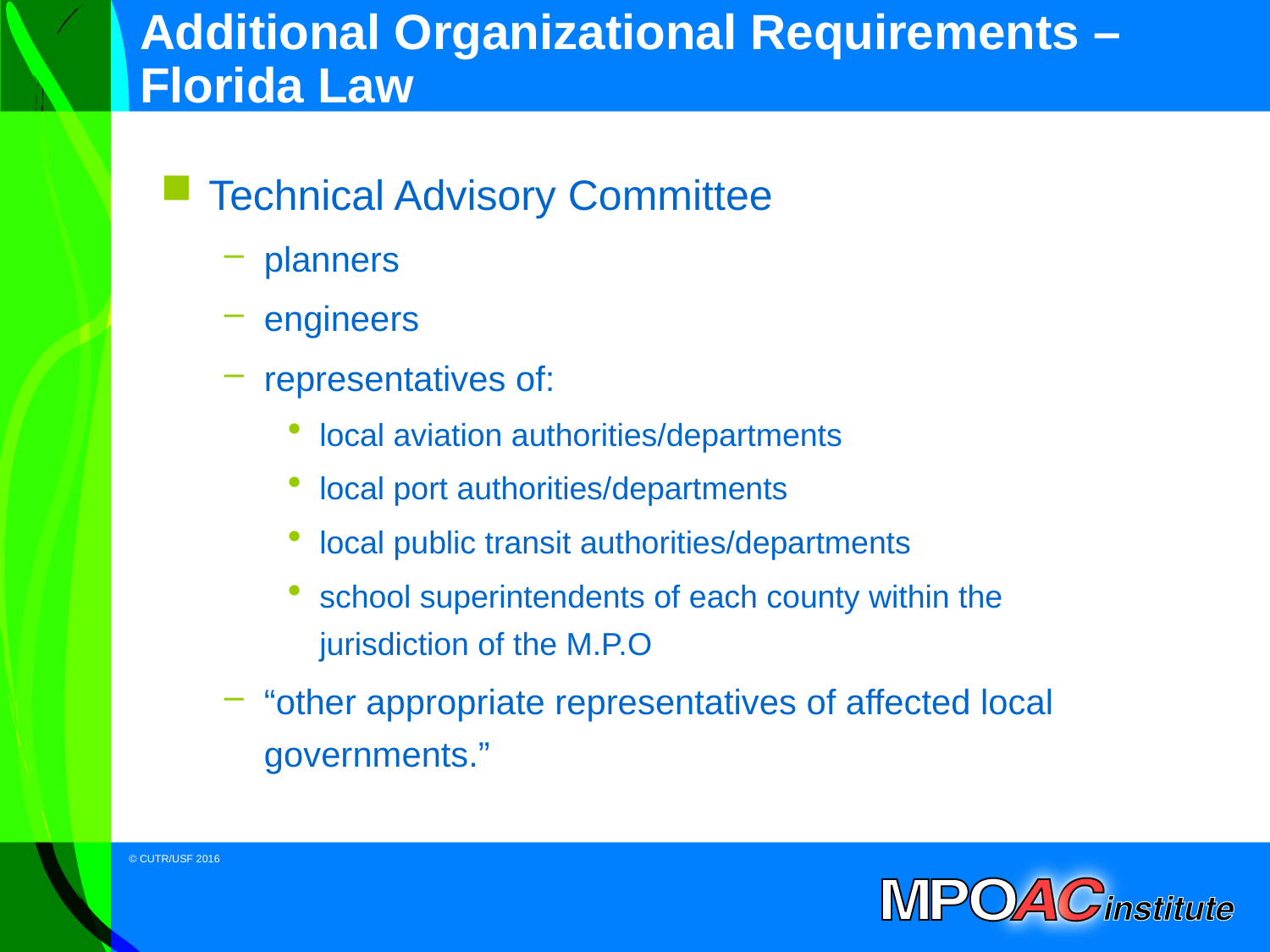

# Additional Organizational Requirements – Florida Law
Technical Advisory Committee
planners
engineers
representatives of:
local aviation authorities/departments
local port authorities/departments
local public transit authorities/departments
school superintendents of each county within the jurisdiction of the M.P.O
“other appropriate representatives of affected local governments.”